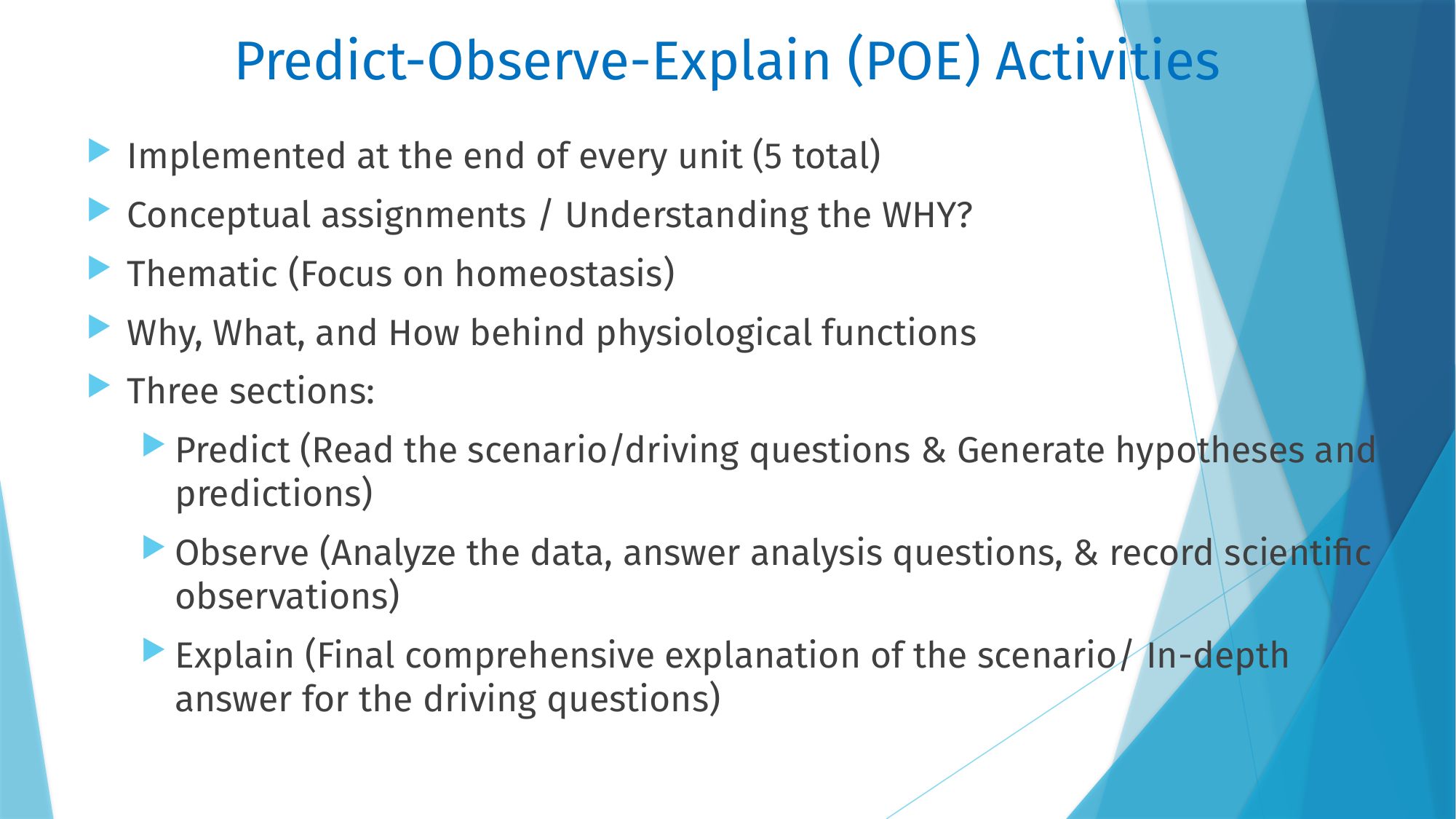

# Predict-Observe-Explain (POE) Activities
Implemented at the end of every unit (5 total)
Conceptual assignments / Understanding the WHY?
Thematic (Focus on homeostasis)
Why, What, and How behind physiological functions
Three sections:
Predict (Read the scenario/driving questions & Generate hypotheses and predictions)
Observe (Analyze the data, answer analysis questions, & record scientific observations)
Explain (Final comprehensive explanation of the scenario/ In-depth answer for the driving questions)